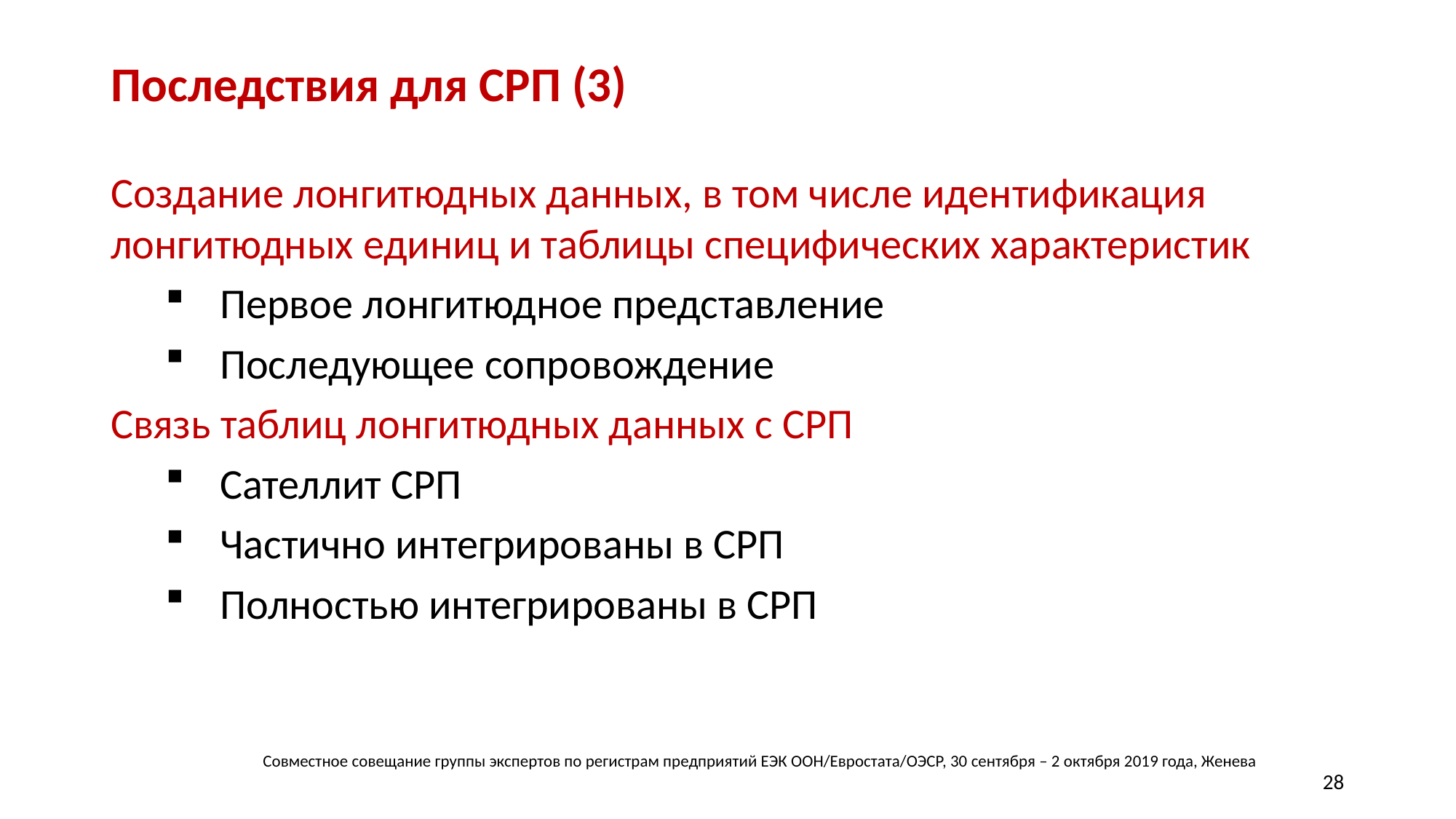

# Последствия для СРП (3)
Создание лонгитюдных данных, в том числе идентификация лонгитюдных единиц и таблицы специфических характеристик
Первое лонгитюдное представление
Последующее сопровождение
Связь таблиц лонгитюдных данных с СРП
Сателлит СРП
Частично интегрированы в СРП
Полностью интегрированы в СРП
Совместное совещание группы экспертов по регистрам предприятий ЕЭК ООН/Евростата/ОЭСР, 30 сентября – 2 октября 2019 года, Женева
28